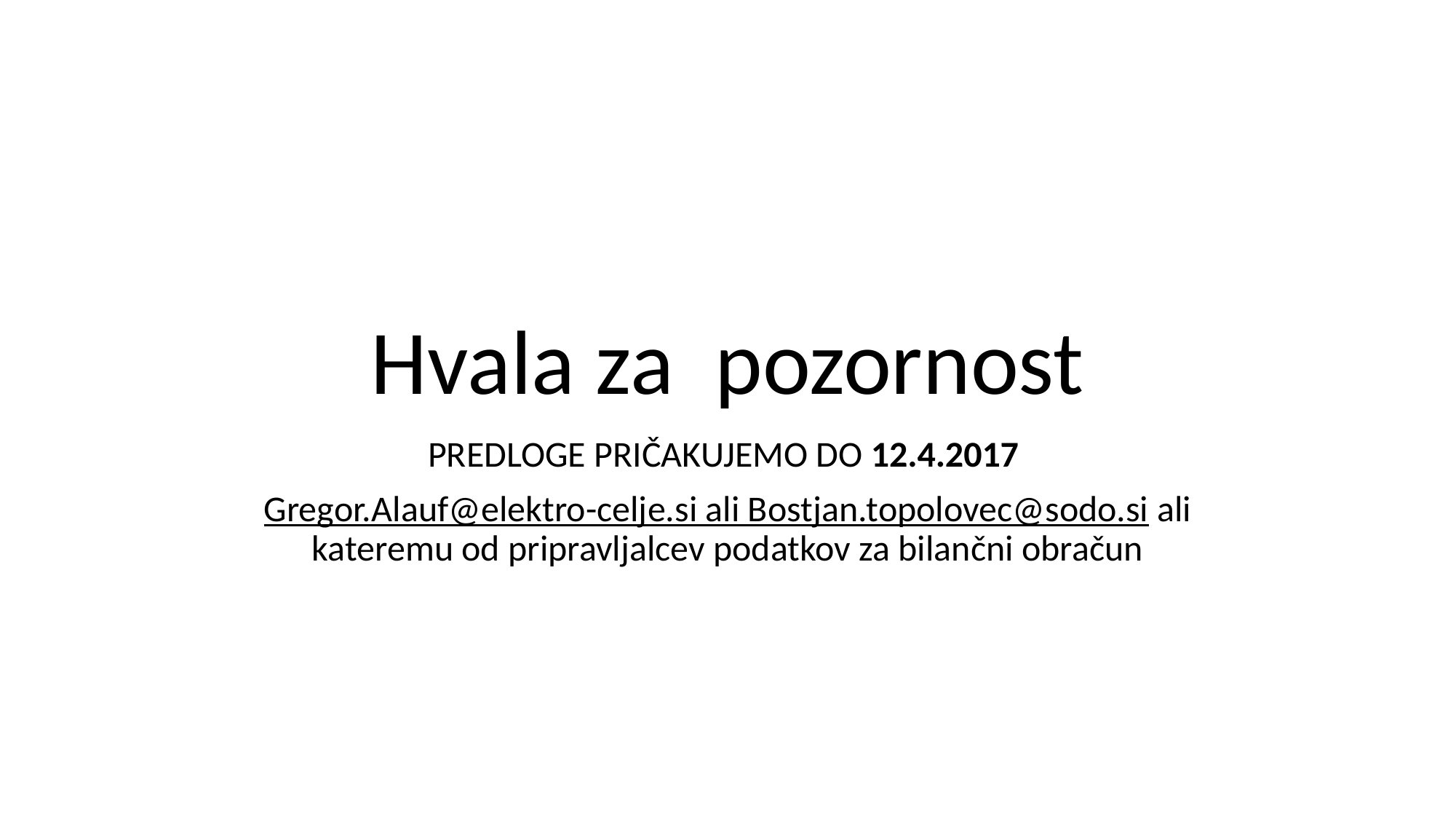

# Hvala za  pozornost
PREDLOGE PRIČAKUJEMO DO 12.4.2017
Gregor.Alauf@elektro-celje.si ali Bostjan.topolovec@sodo.si ali kateremu od pripravljalcev podatkov za bilančni obračun